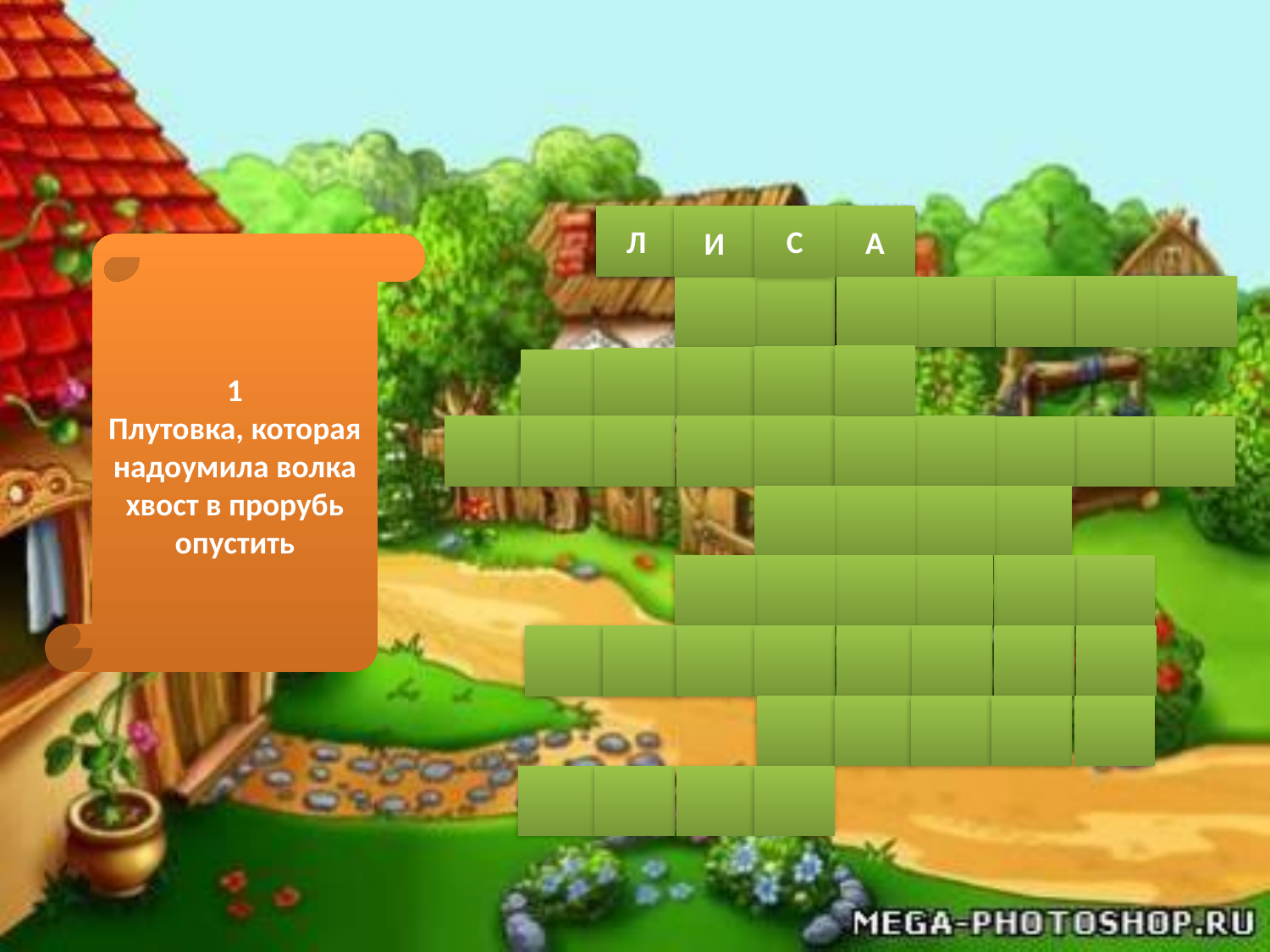

Л

С

А
И
1
Плутовка, которая надоумила волка хвост в прорубь опустить